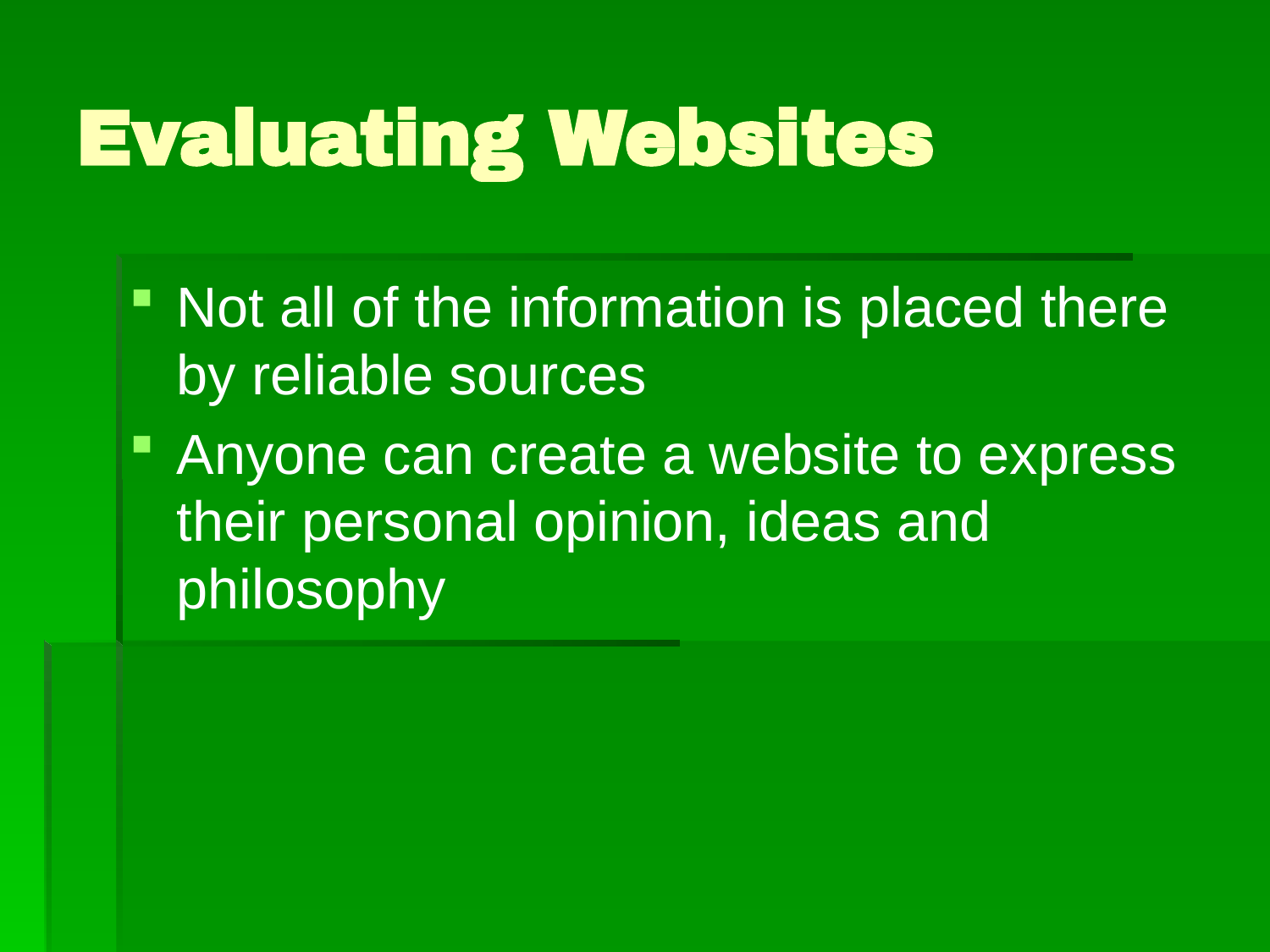

# Evaluating Websites
Not all of the information is placed there by reliable sources
Anyone can create a website to express their personal opinion, ideas and philosophy